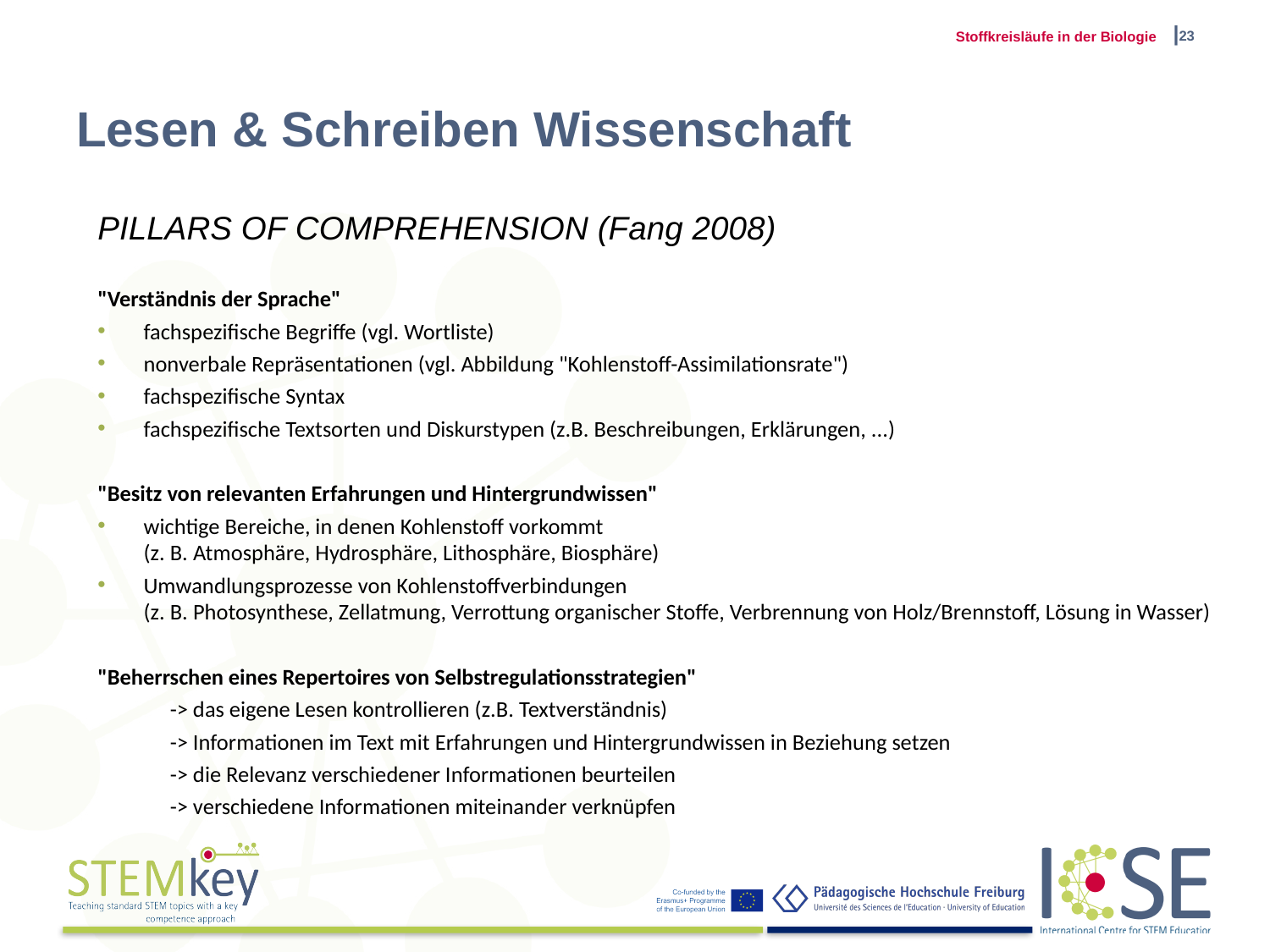

|23
Stoffkreisläufe in der Biologie
# Lesen & Schreiben Wissenschaft
PILLARS OF COMPREHENSION (Fang 2008)

"Verständnis der Sprache"
fachspezifische Begriffe (vgl. Wortliste)
nonverbale Repräsentationen (vgl. Abbildung "Kohlenstoff-Assimilationsrate")
fachspezifische Syntax
fachspezifische Textsorten und Diskurstypen (z.B. Beschreibungen, Erklärungen, ...)

"Besitz von relevanten Erfahrungen und Hintergrundwissen"
wichtige Bereiche, in denen Kohlenstoff vorkommt
	(z. B. Atmosphäre, Hydrosphäre, Lithosphäre, Biosphäre)
Umwandlungsprozesse von Kohlenstoffverbindungen
	(z. B. Photosynthese, Zellatmung, Verrottung organischer Stoffe, Verbrennung von Holz/Brennstoff, Lösung in Wasser)

"Beherrschen eines Repertoires von Selbstregulationsstrategien"
	 -> das eigene Lesen kontrollieren (z.B. Textverständnis)
	 -> Informationen im Text mit Erfahrungen und Hintergrundwissen in Beziehung setzen
	 -> die Relevanz verschiedener Informationen beurteilen
	 -> verschiedene Informationen miteinander verknüpfen